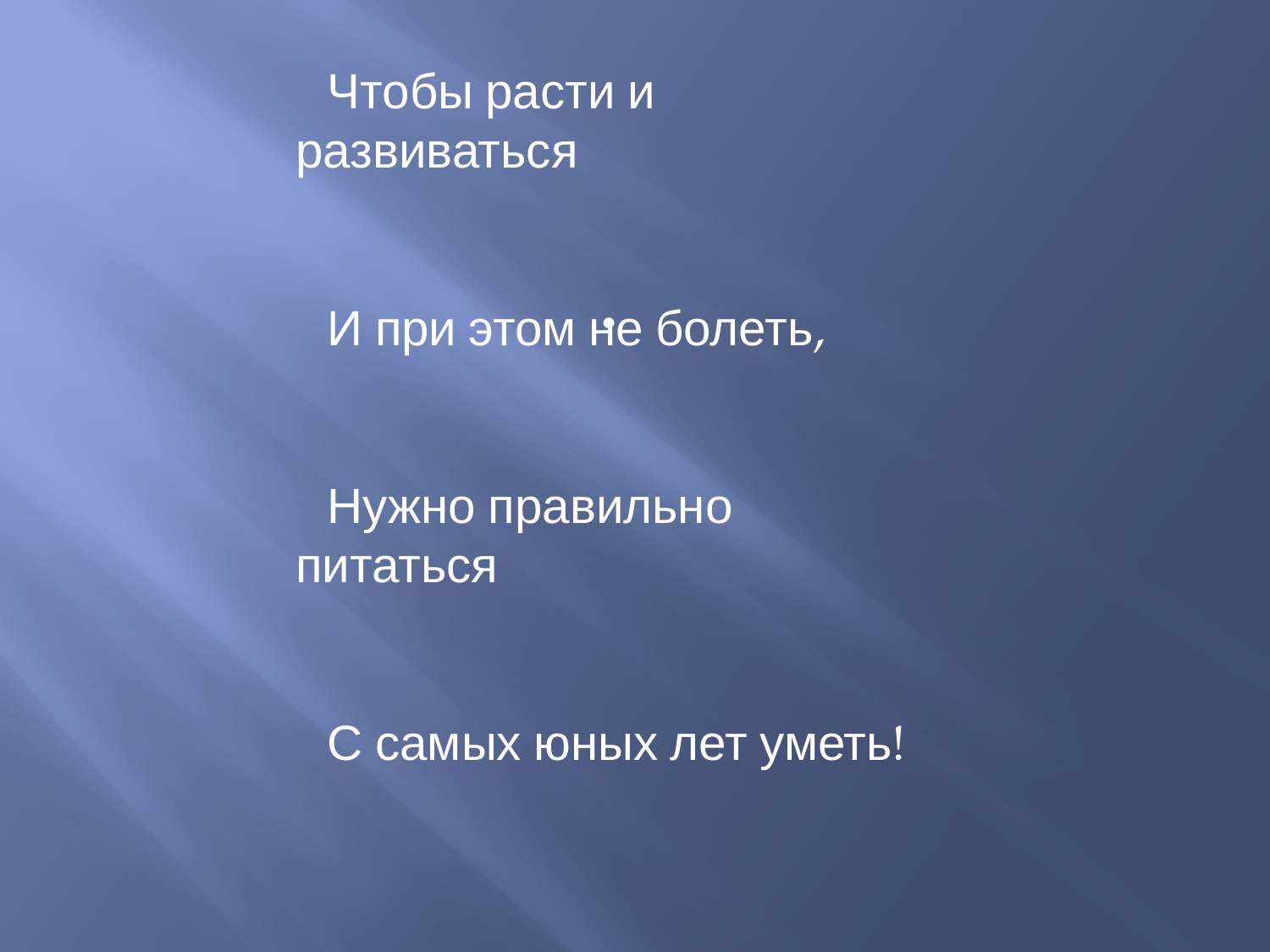

Чтобы расти и развиваться

И при этом не болеть,

Нужно правильно питаться

С самых юных лет уметь!

#